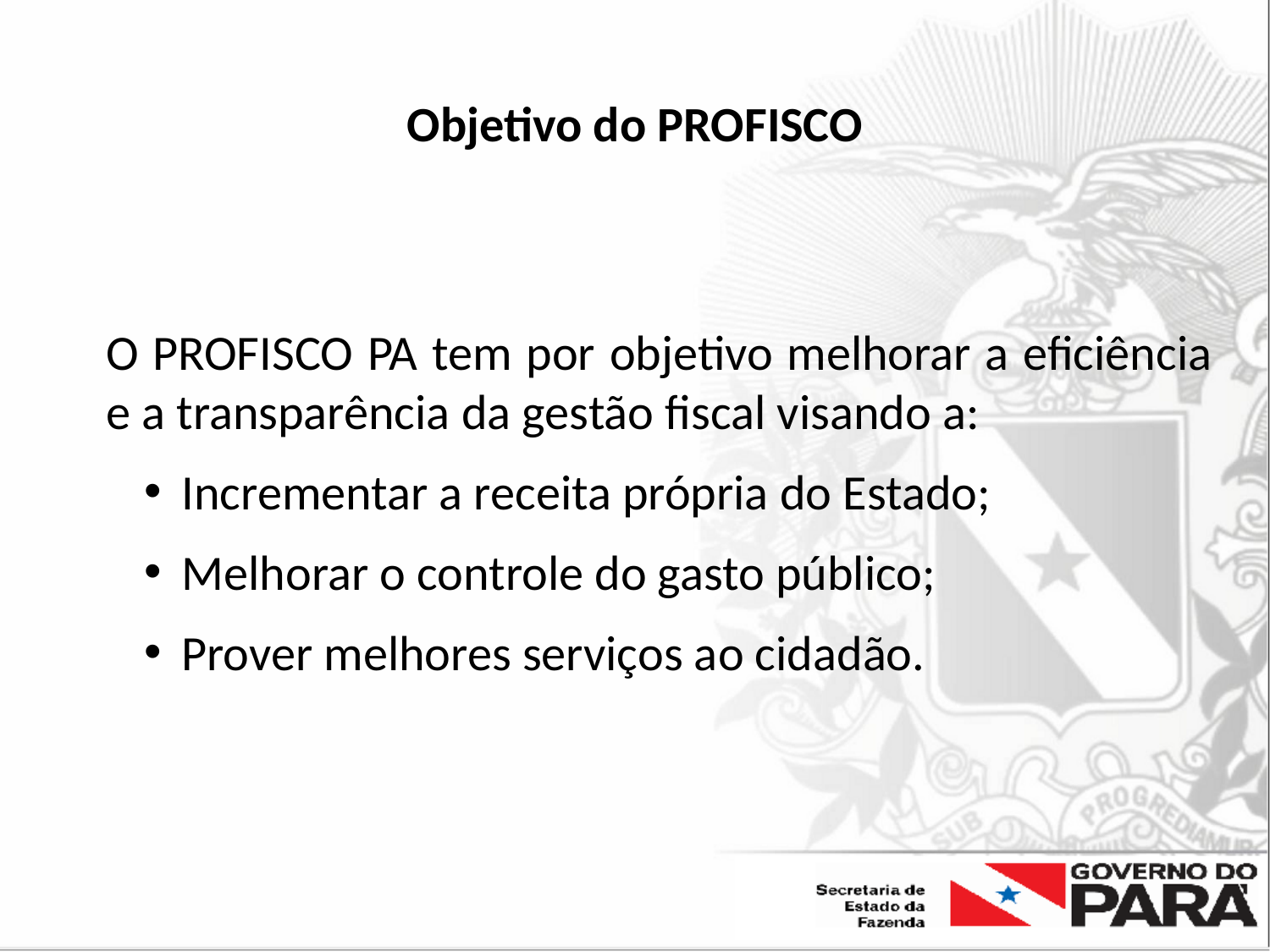

Objetivo do PROFISCO
O PROFISCO PA tem por objetivo melhorar a eficiência e a transparência da gestão fiscal visando a:
Incrementar a receita própria do Estado;
Melhorar o controle do gasto público;
Prover melhores serviços ao cidadão.